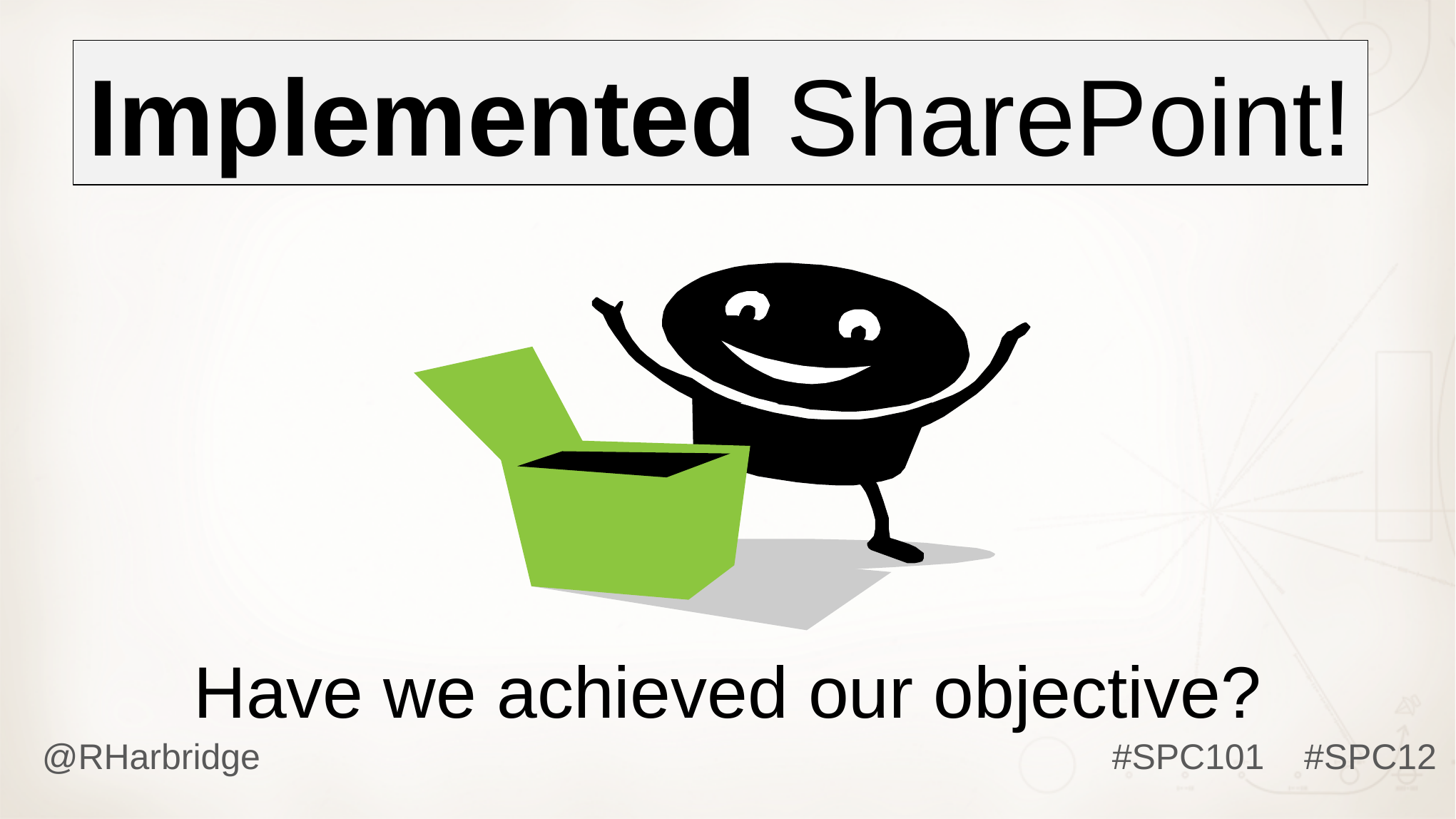

Implemented Legal Contracts Solution!
Implemented SharePoint!

Have we achieved our objective?